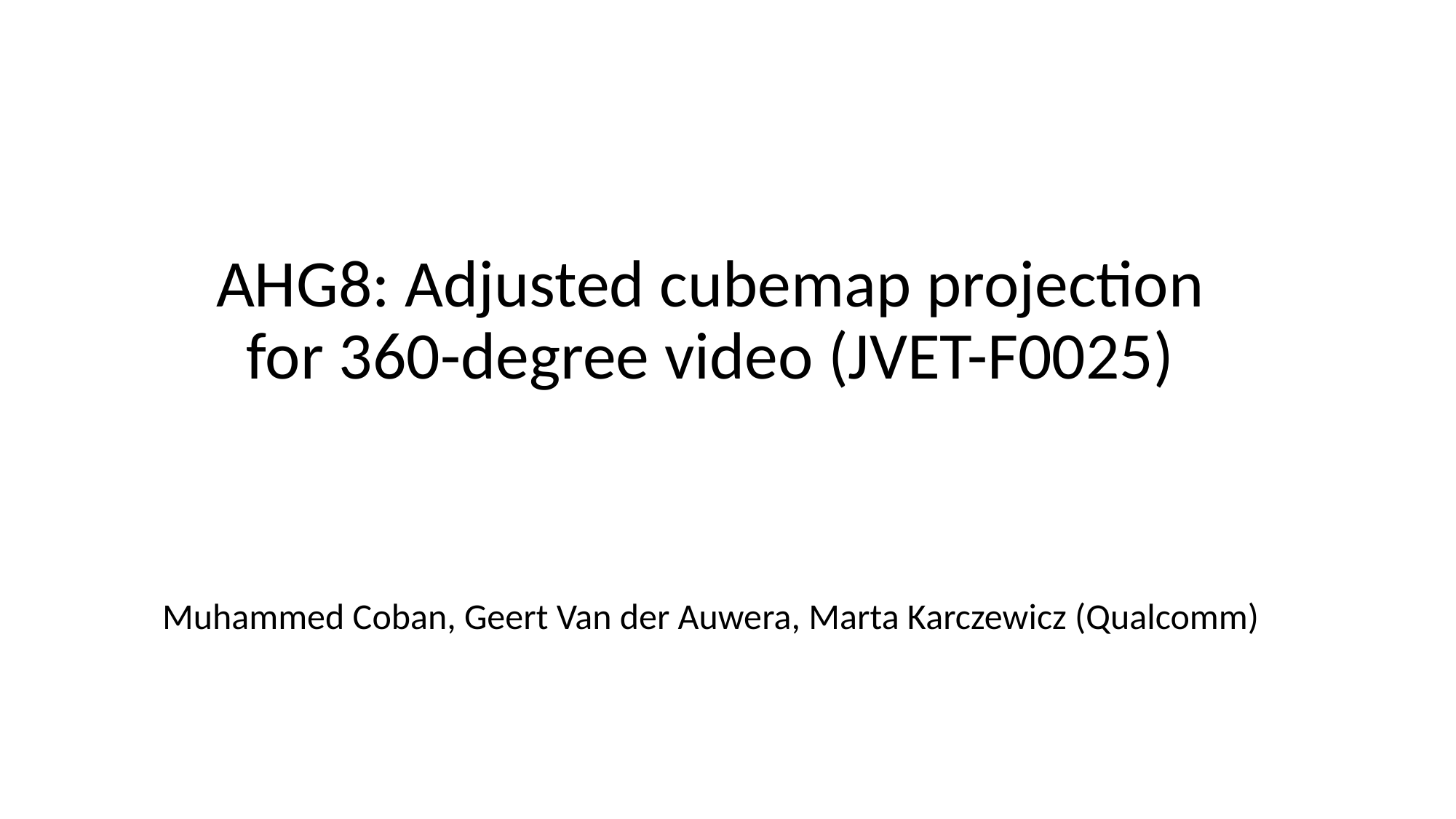

AHG8: Adjusted cubemap projection for 360-degree video (JVET-F0025)
Muhammed Coban, Geert Van der Auwera, Marta Karczewicz (Qualcomm)